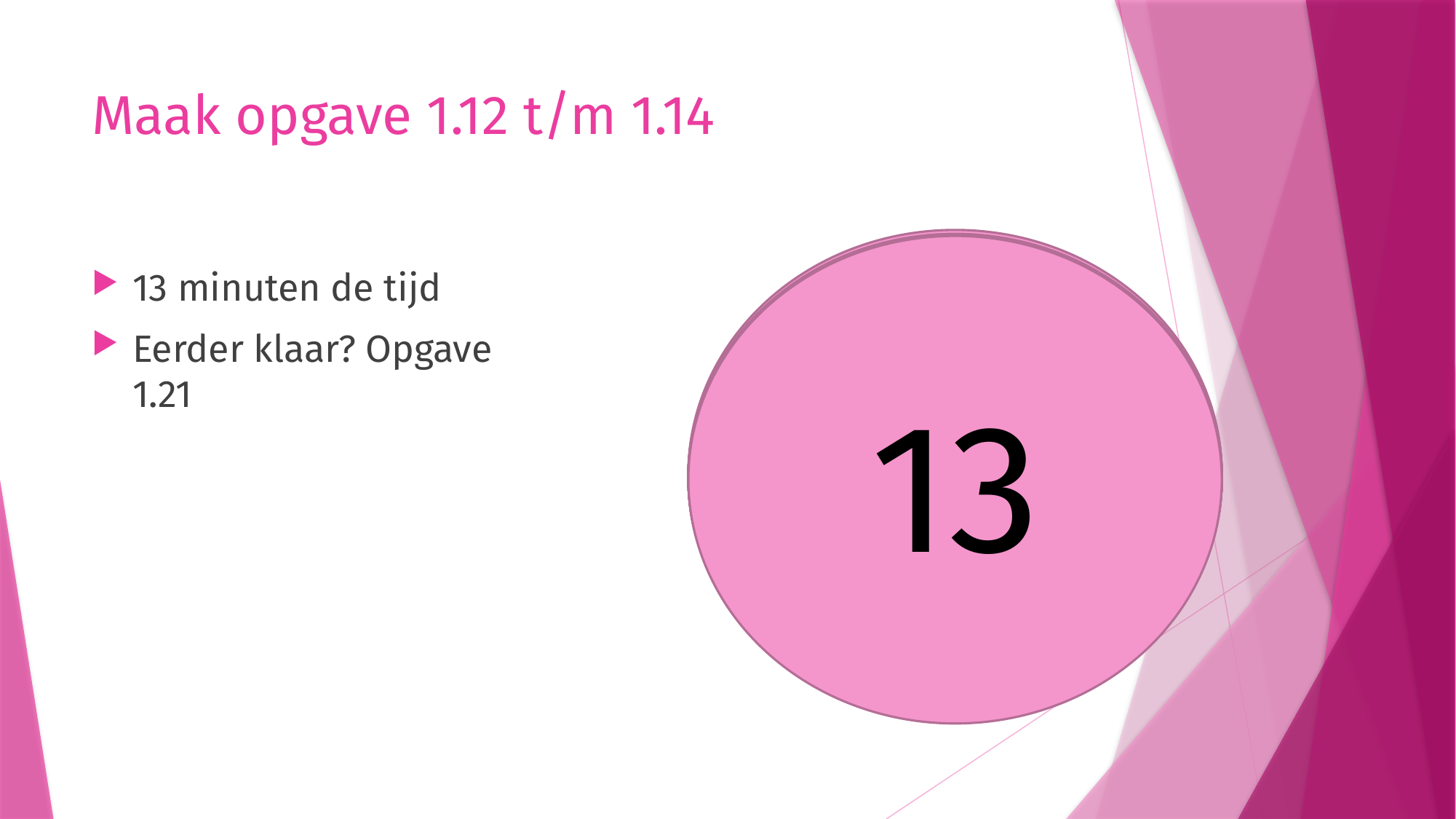

# Maak opgave 1.12 t/m 1.14
10
9
8
11
12
5
6
7
4
3
1
2
13
13 minuten de tijd
Eerder klaar? Opgave 1.21